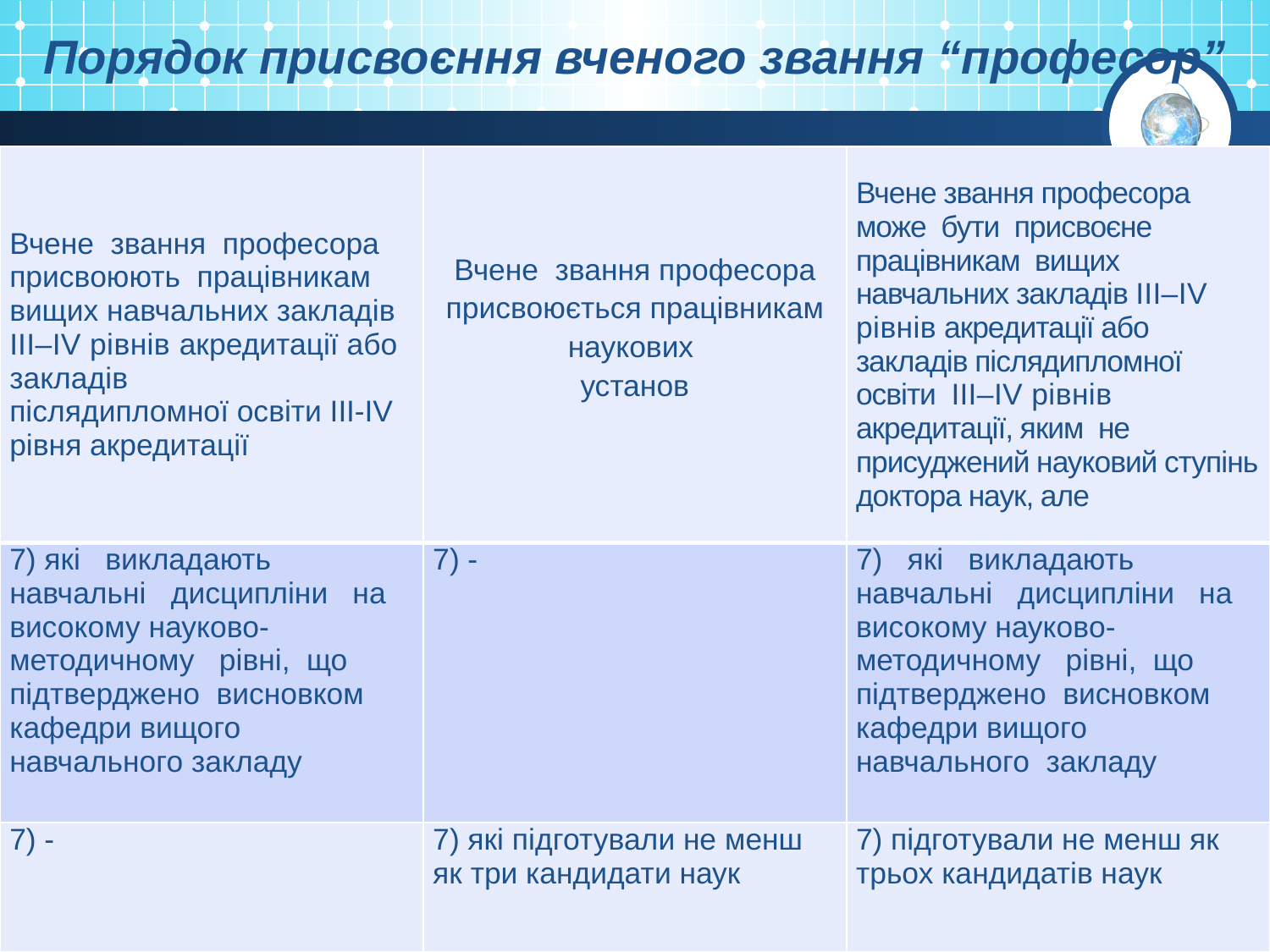

# Порядок присвоєння вченого звання “професор”
| Вчене звання професора присвоюють працівникам вищих навчальних закладів III–IV рівнів акредитації або закладів післядипломної освіти III-IV рівня акредитації | Вчене звання професора присвоюється працівникам наукових установ | Вчене звання професора може бути присвоєне працівникам вищих навчальних закладів III–IV рівнів акредитації або закладів післядипломної освіти III–IV рівнів акредитації, яким не присуджений науковий ступінь доктора наук, але |
| --- | --- | --- |
| 7) які викладають навчальні дисципліни на високому науково-методичному рівні, що підтверджено висновком кафедри вищого навчального закладу | 7) - | 7) які викладають навчальні дисципліни на високому науково-методичному рівні, що підтверджено висновком кафедри вищого навчального закладу |
| 7) - | 7) які підготували не менш як три кандидати наук | 7) підготували не менш як трьох кандидатів наук |